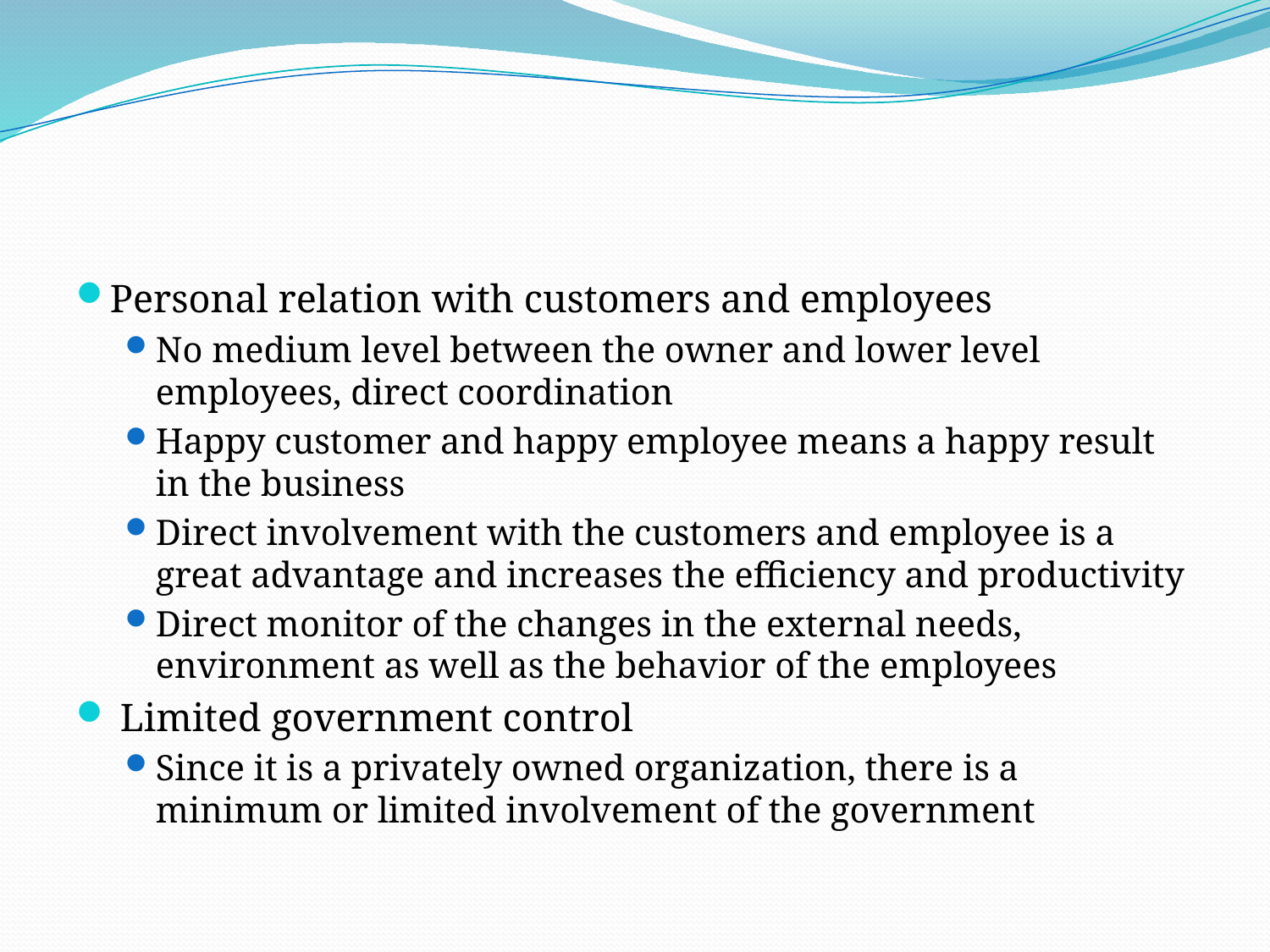

#
Personal relation with customers and employees
No medium level between the owner and lower level employees, direct coordination
Happy customer and happy employee means a happy result in the business
Direct involvement with the customers and employee is a great advantage and increases the efficiency and productivity
Direct monitor of the changes in the external needs, environment as well as the behavior of the employees
 Limited government control
Since it is a privately owned organization, there is a minimum or limited involvement of the government